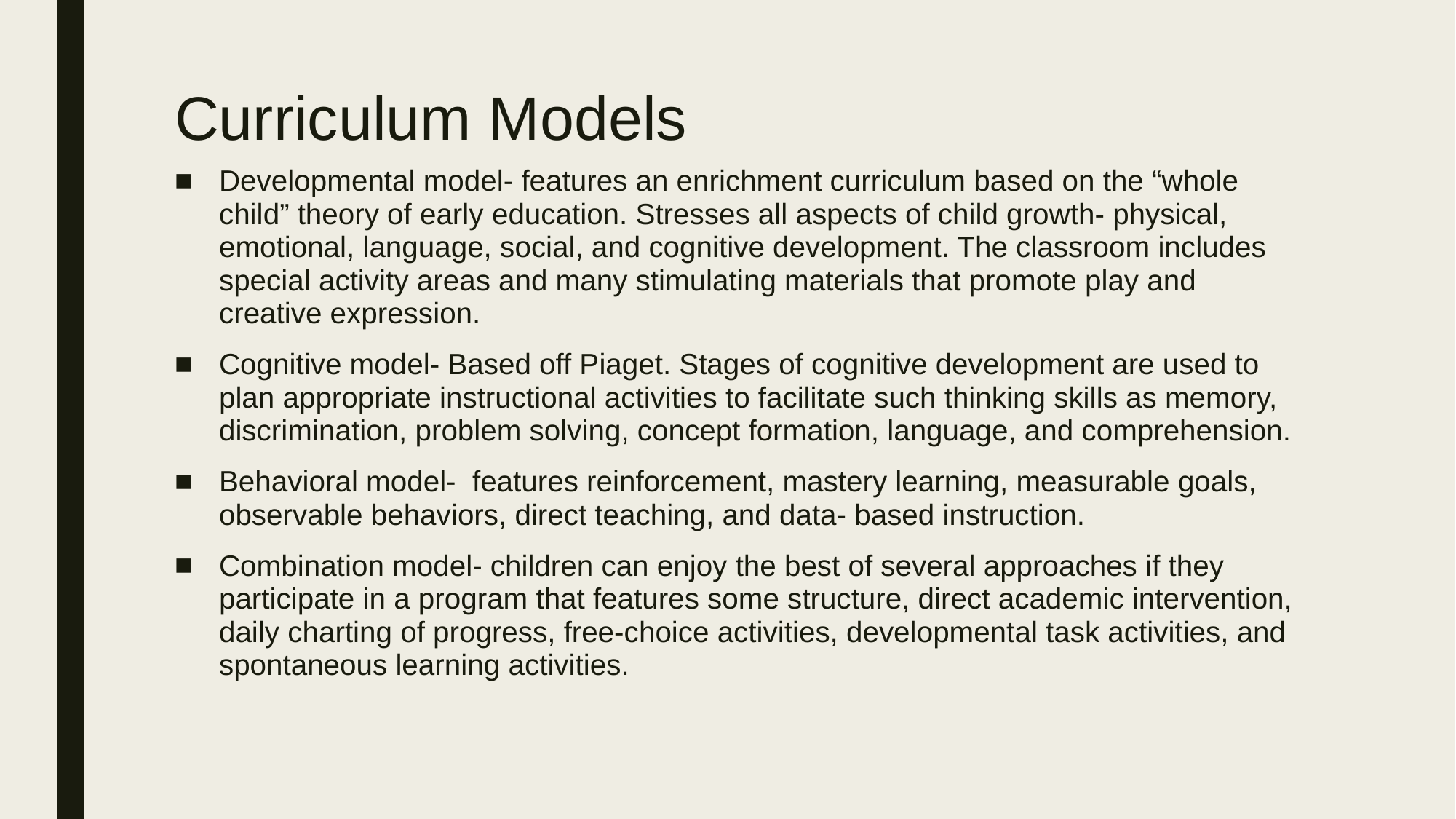

# Curriculum Models
Developmental model- features an enrichment curriculum based on the “whole child” theory of early education. Stresses all aspects of child growth- physical, emotional, language, social, and cognitive development. The classroom includes special activity areas and many stimulating materials that promote play and creative expression.
Cognitive model- Based off Piaget. Stages of cognitive development are used to plan appropriate instructional activities to facilitate such thinking skills as memory, discrimination, problem solving, concept formation, language, and comprehension.
Behavioral model-  features reinforcement, mastery learning, measurable goals, observable behaviors, direct teaching, and data- based instruction.
Combination model- children can enjoy the best of several approaches if they participate in a program that features some structure, direct academic intervention, daily charting of progress, free-choice activities, developmental task activities, and spontaneous learning activities.